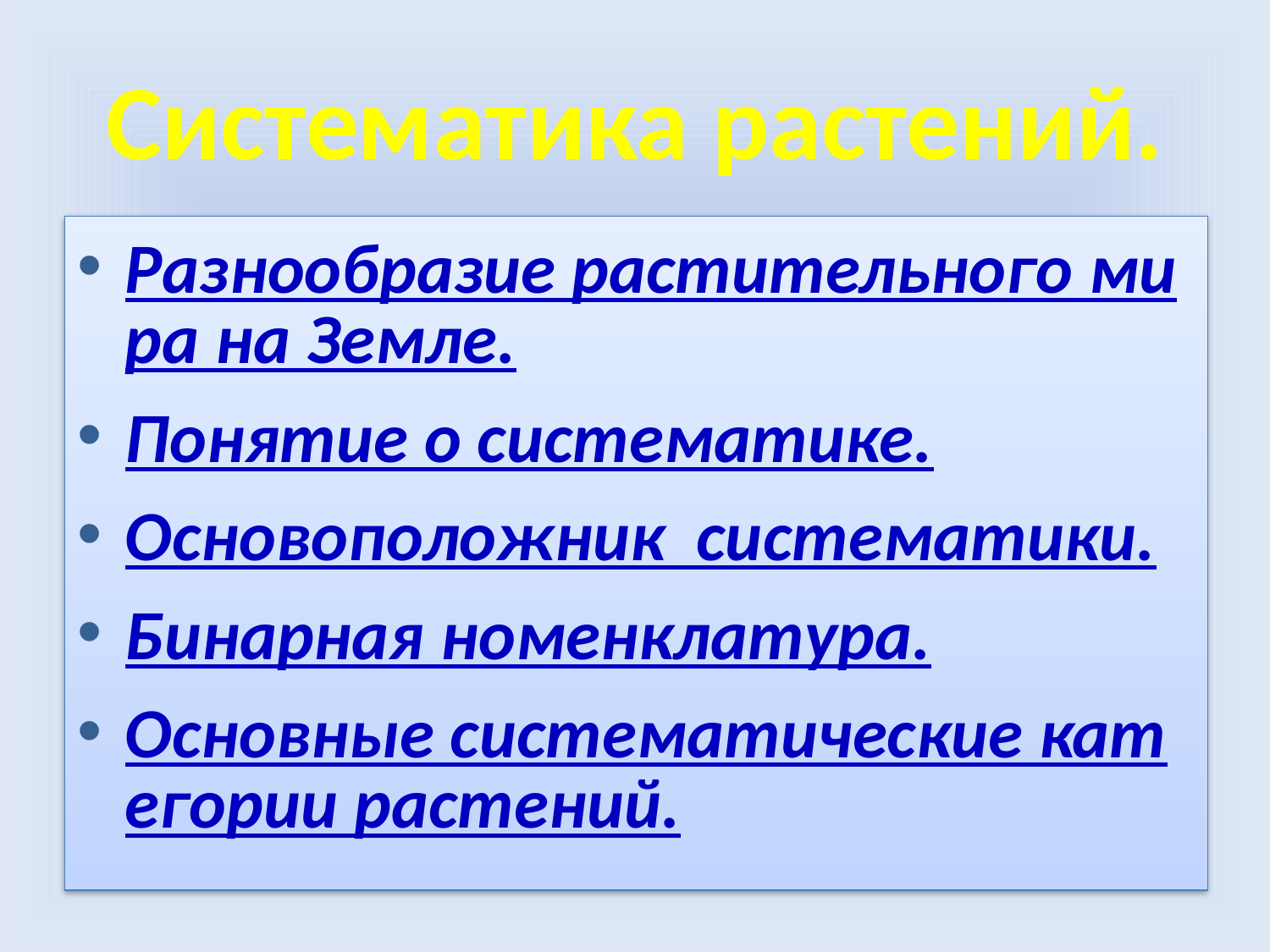

# Систематика растений.
Разнообразие растительного мира на Земле.
Понятие о систематике.
Основоположник  систематики.
Бинарная номенклатура.
Основные систематические категории растений.